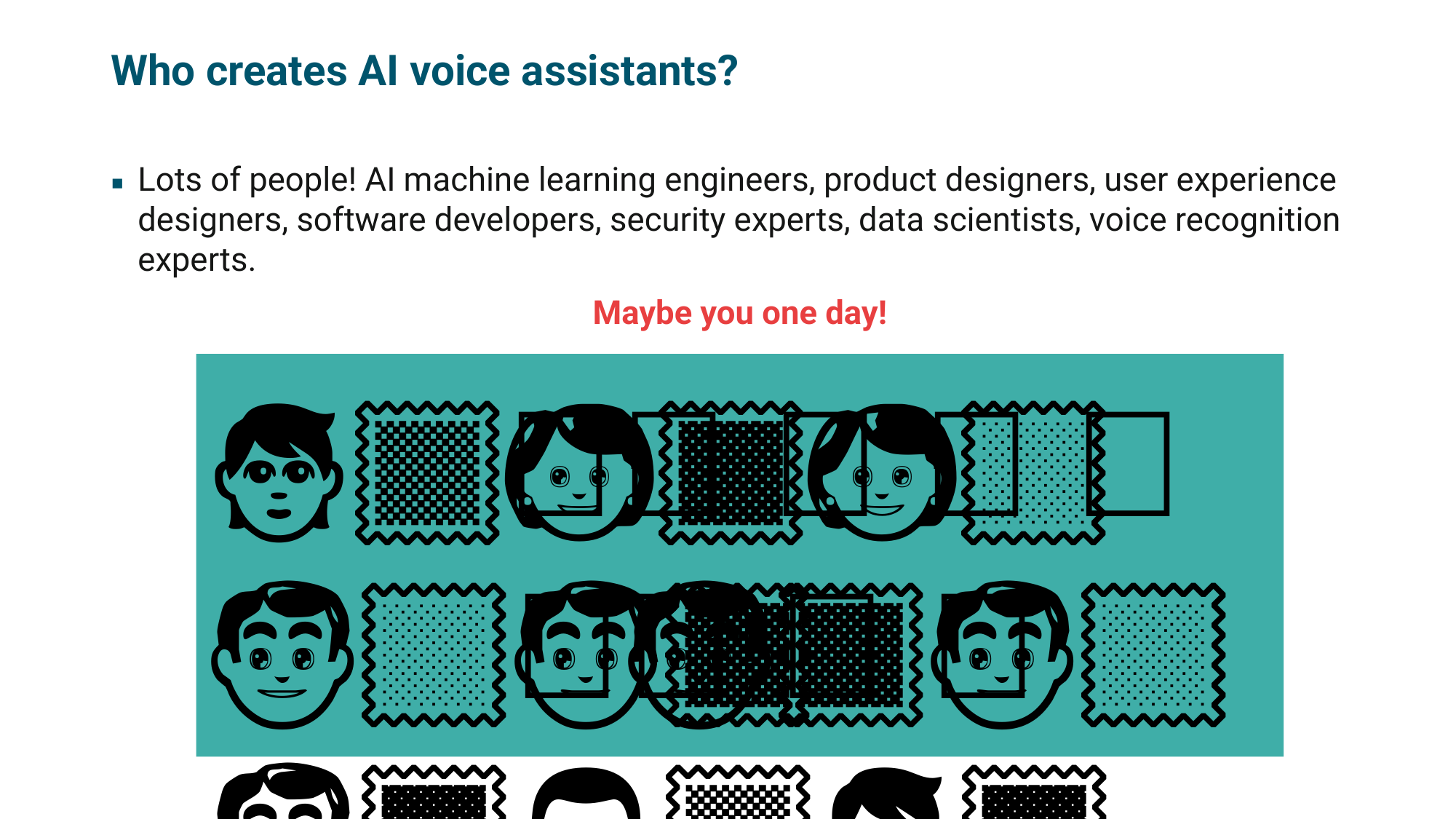

# Who creates AI voice assistants?

Lots of people! AI machine learning engineers, product designers, user experience designers, software developers, security experts, data scientists, voice recognition experts.
Maybe you one day!
🧑🏽‍🦱👩🏾👩🏻‍🦳👨🏻‍🦰👨🏾‍🦱👨🏿🧔🏽🧑🏿‍🦲🧑🏻‍👱🏻‍♀️